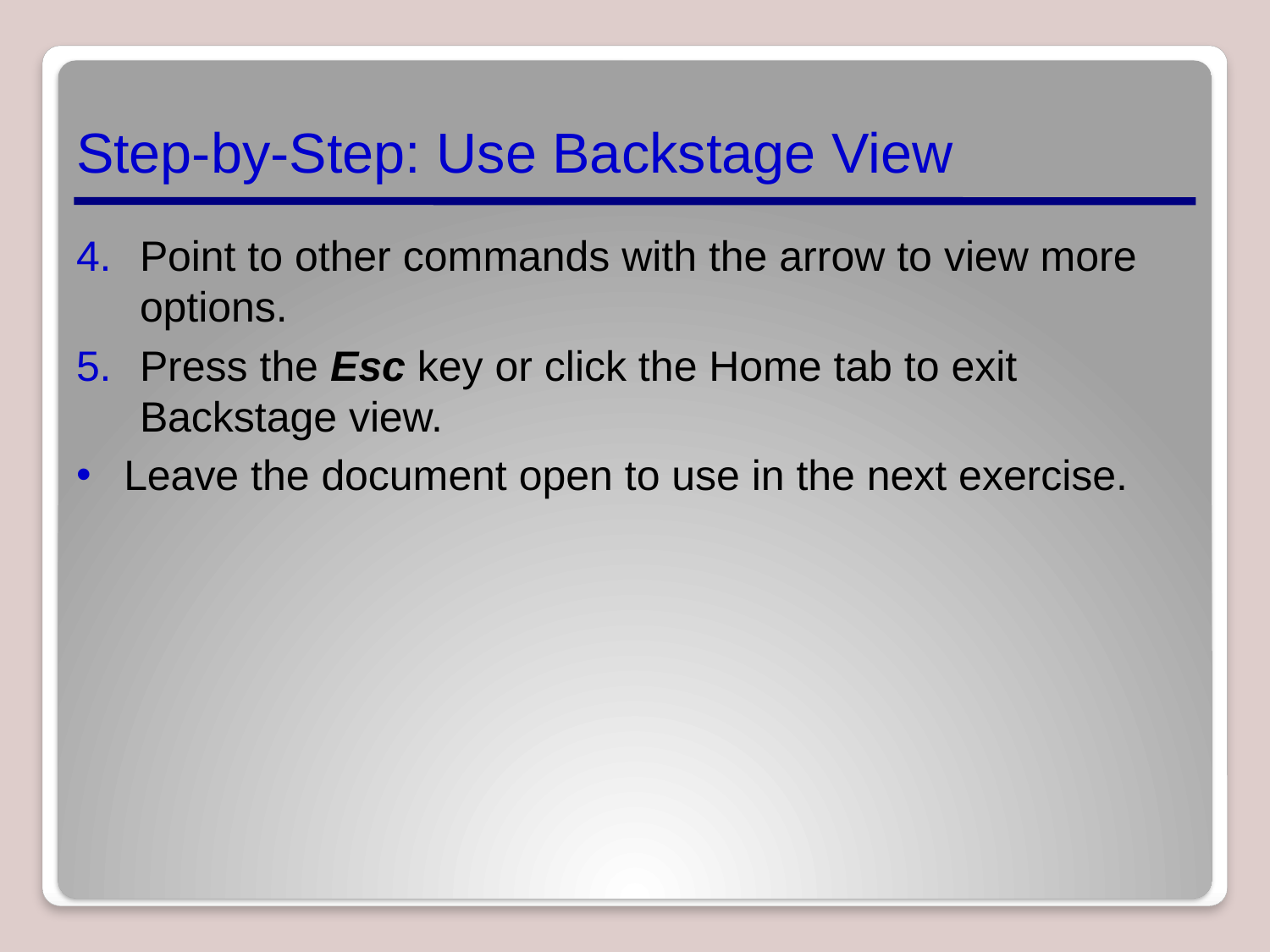

# Step-by-Step: Use Backstage View
Point to other commands with the arrow to view more options.
Press the Esc key or click the Home tab to exit Backstage view.
Leave the document open to use in the next exercise.